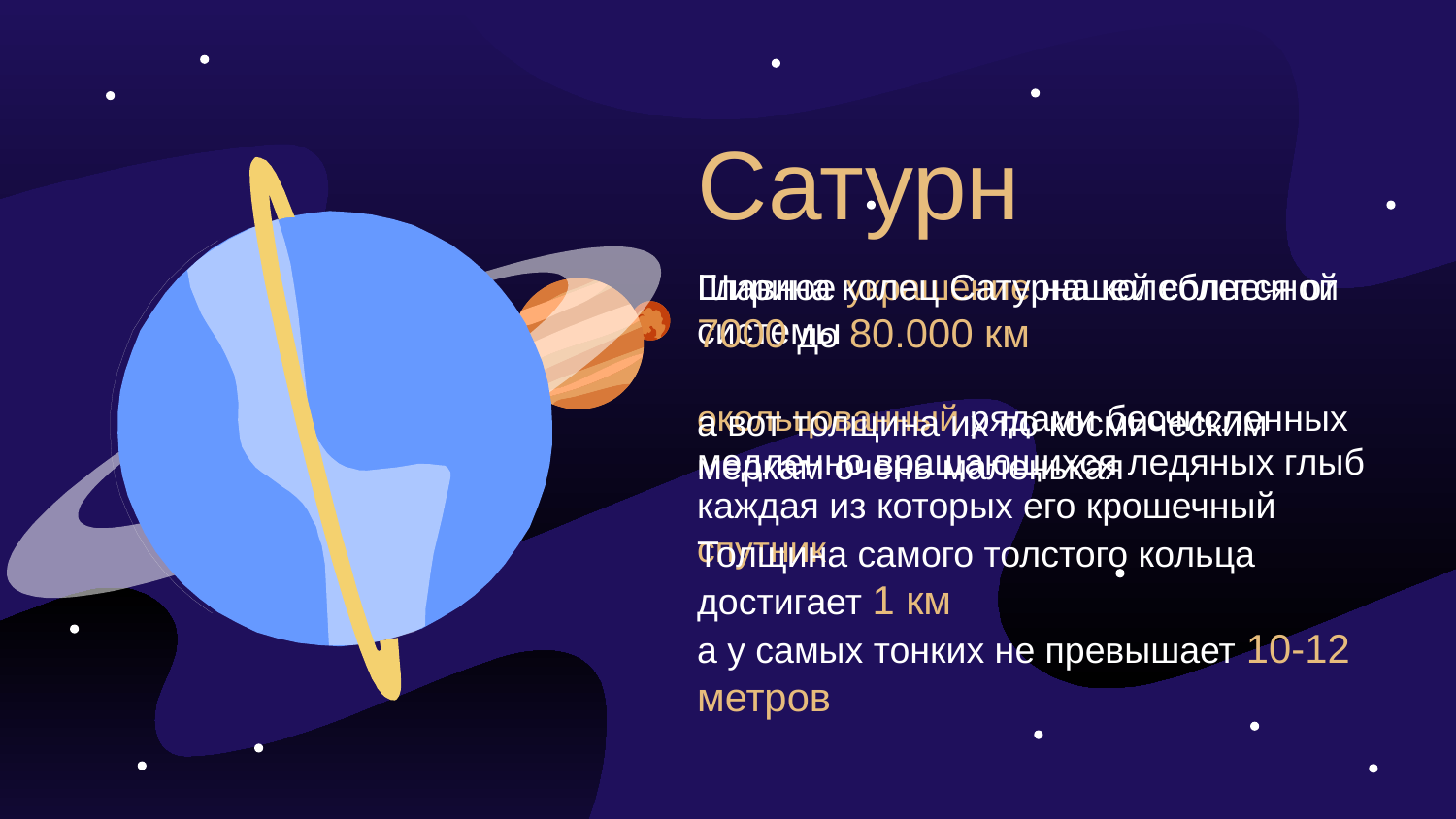

Сатурн

Главное украшение нашей солнечной системы

окольцованный рядами бесчисленных медленно вращающихся ледяных глыб каждая из которых его крошечный спутник
Ширина колец Сатурна колеблется от 7000 до 80.000 км

а вот толщина их по космическим меркам очень маленькая

Толщина самого толстого кольца достигает 1 км
а у самых тонких не превышает 10-12 метров